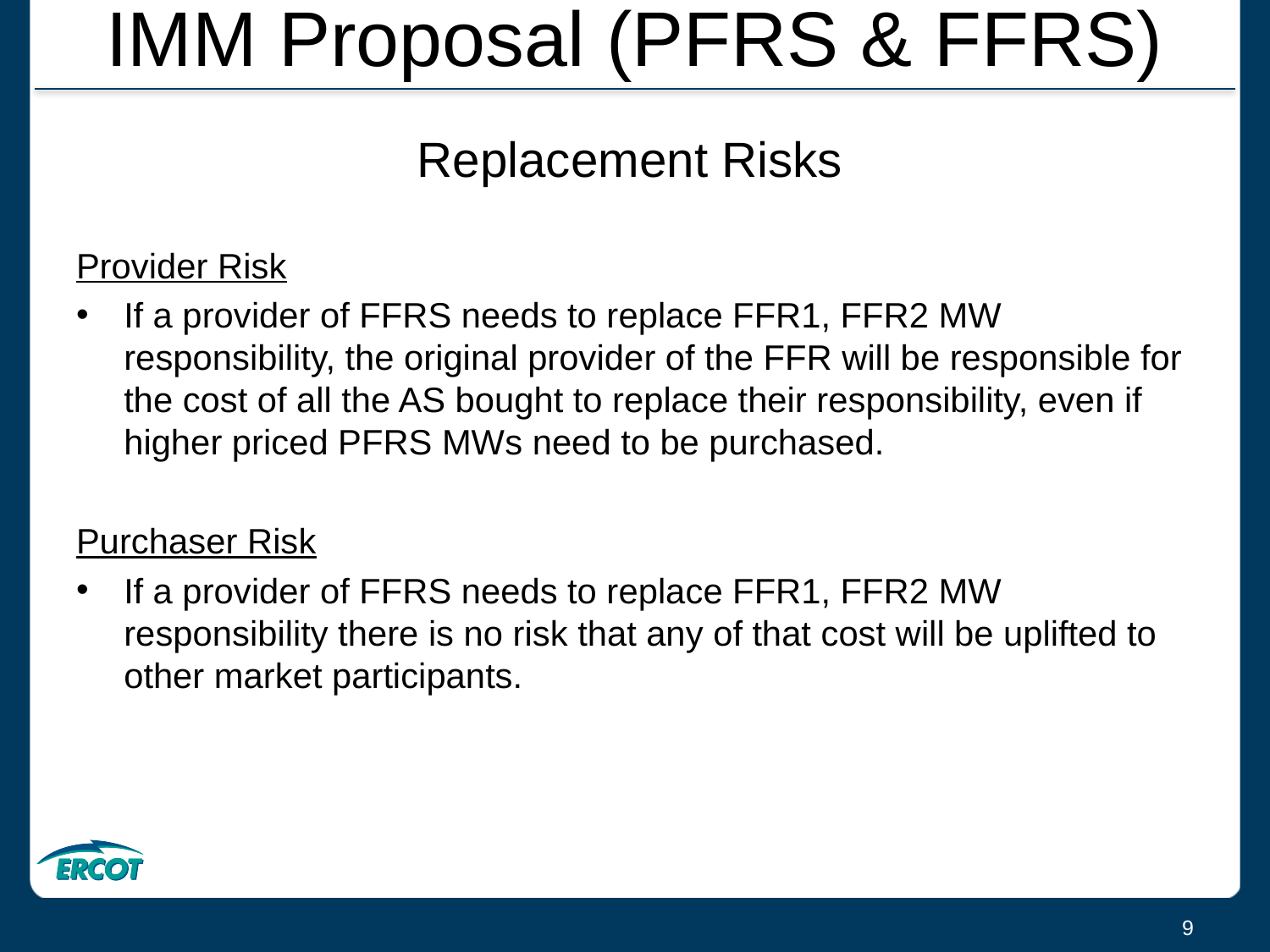

# IMM Proposal (PFRS & FFRS)
Replacement Risks

Provider Risk
If a provider of FFRS needs to replace FFR1, FFR2 MW responsibility, the original provider of the FFR will be responsible for the cost of all the AS bought to replace their responsibility, even if higher priced PFRS MWs need to be purchased.

Purchaser Risk
If a provider of FFRS needs to replace FFR1, FFR2 MW responsibility there is no risk that any of that cost will be uplifted to other market participants.

9